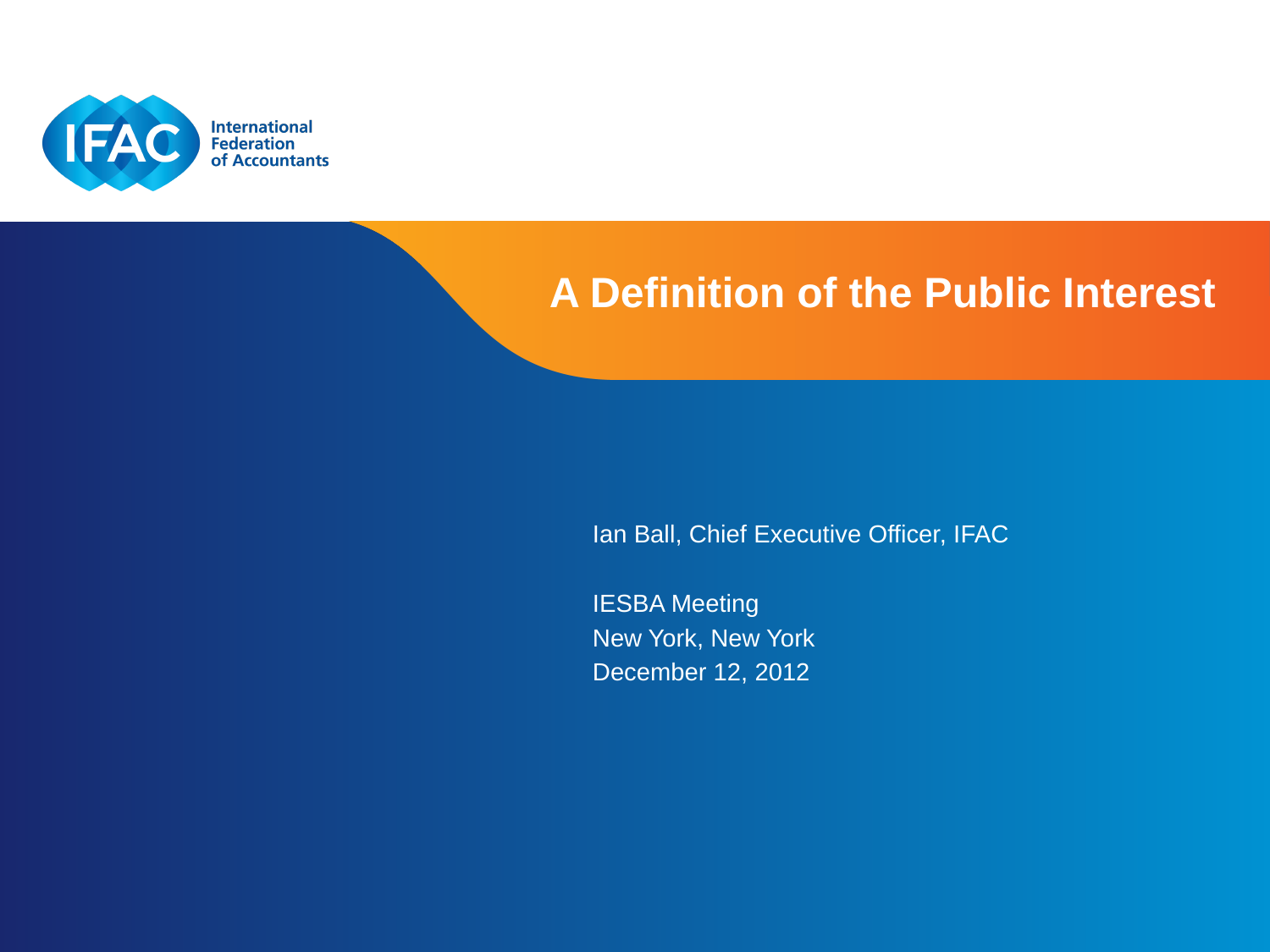

# A Definition of the Public Interest
Ian Ball, Chief Executive Officer, IFAC

IESBA Meeting
New York, New York
December 12, 2012